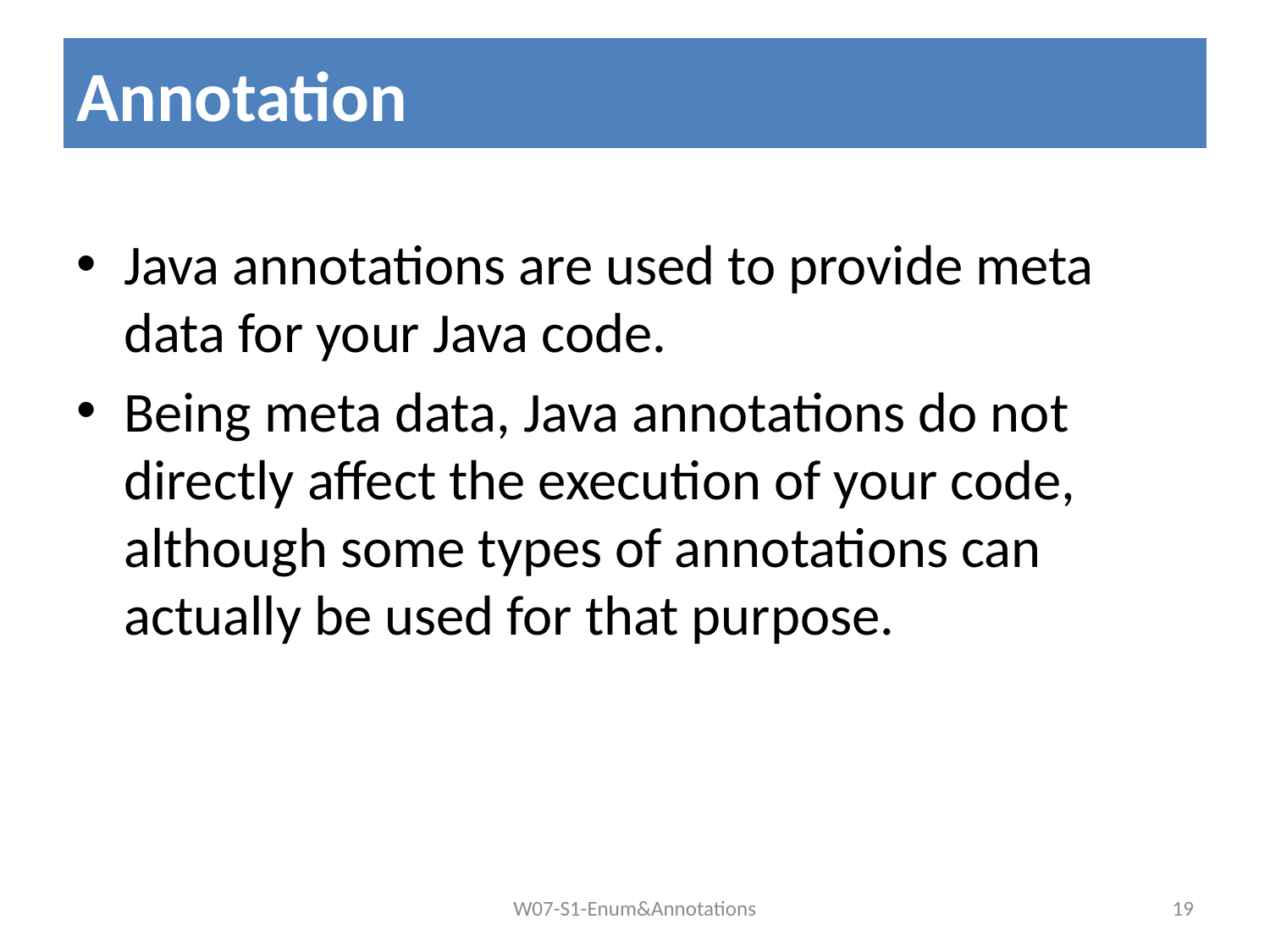

# Annotation
Java annotations are used to provide meta data for your Java code.
Being meta data, Java annotations do not directly affect the execution of your code, although some types of annotations can actually be used for that purpose.
19
W07-S1-Enum&Annotations